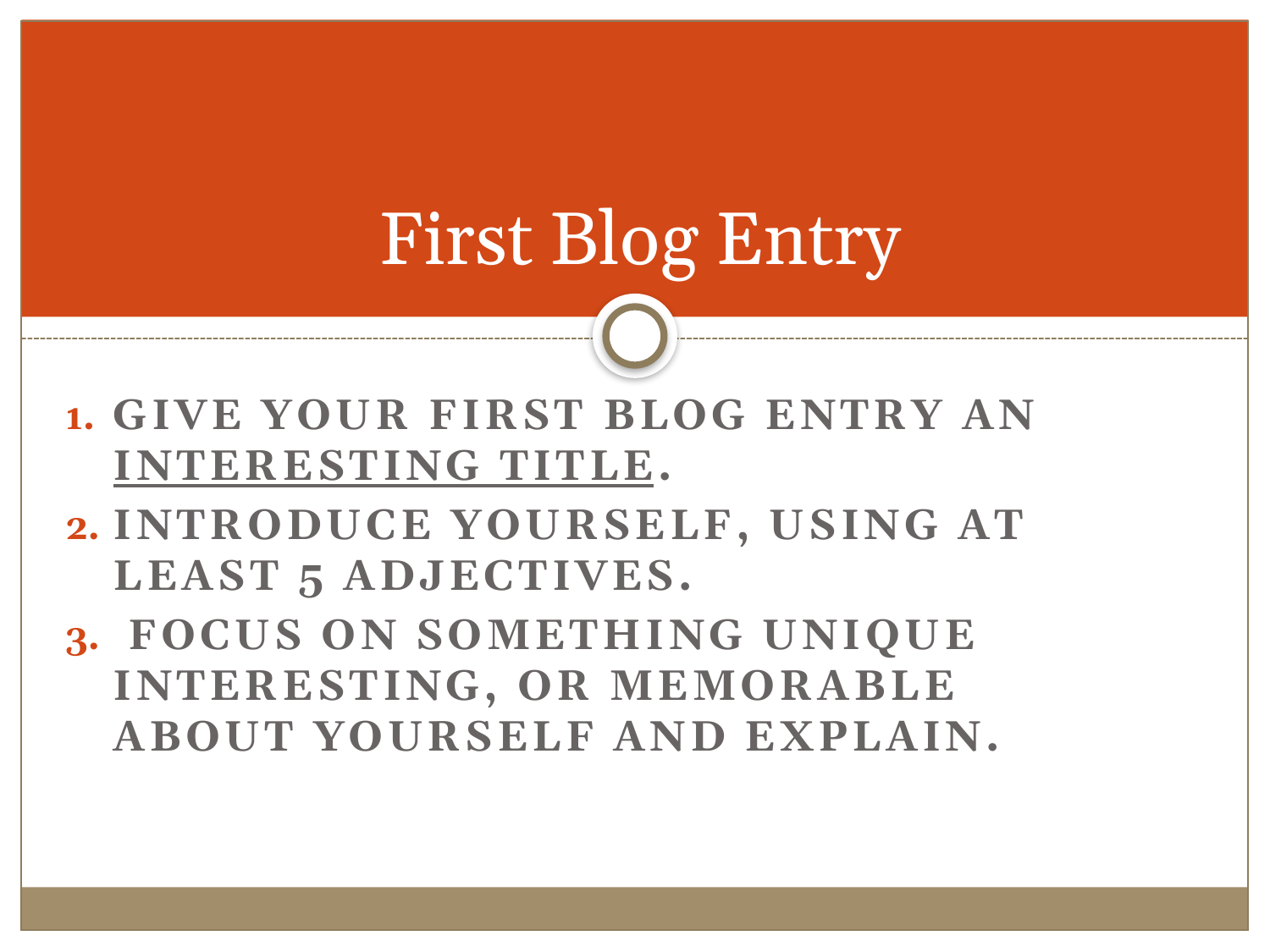

# First Blog Entry
Give your first Blog entry an interesting title.
Introduce yourself, using at least 5 adjectives.
 Focus on something unique interesting, or memorable about yourself and explain.